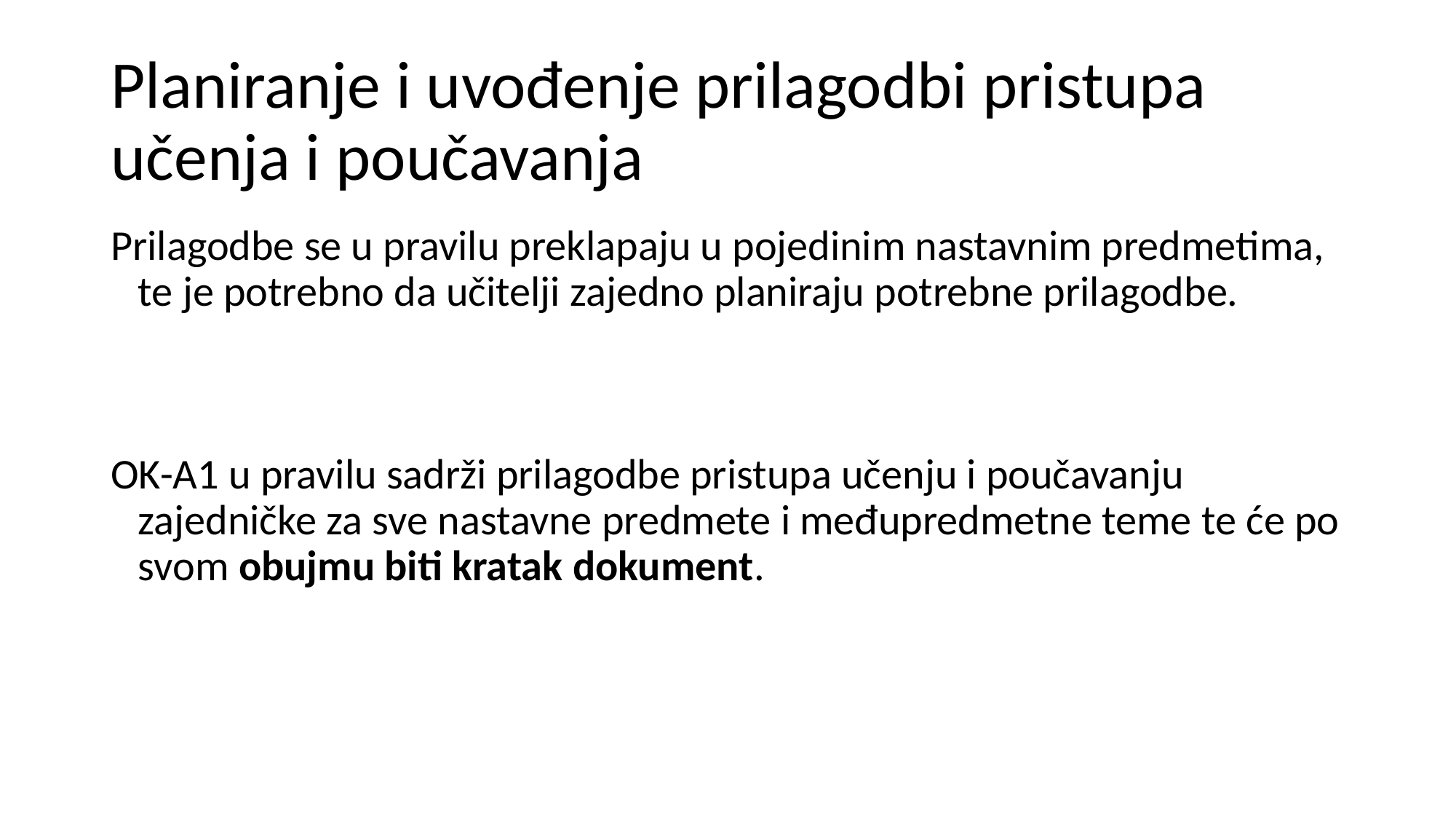

# Planiranje i uvođenje prilagodbi pristupa učenja i poučavanja
Prilagodbe se u pravilu preklapaju u pojedinim nastavnim predmetima, te je potrebno da učitelji zajedno planiraju potrebne prilagodbe.

OK-A1 u pravilu sadrži prilagodbe pristupa učenju i poučavanju zajedničke za sve nastavne predmete i međupredmetne teme te će po svom obujmu biti kratak dokument.